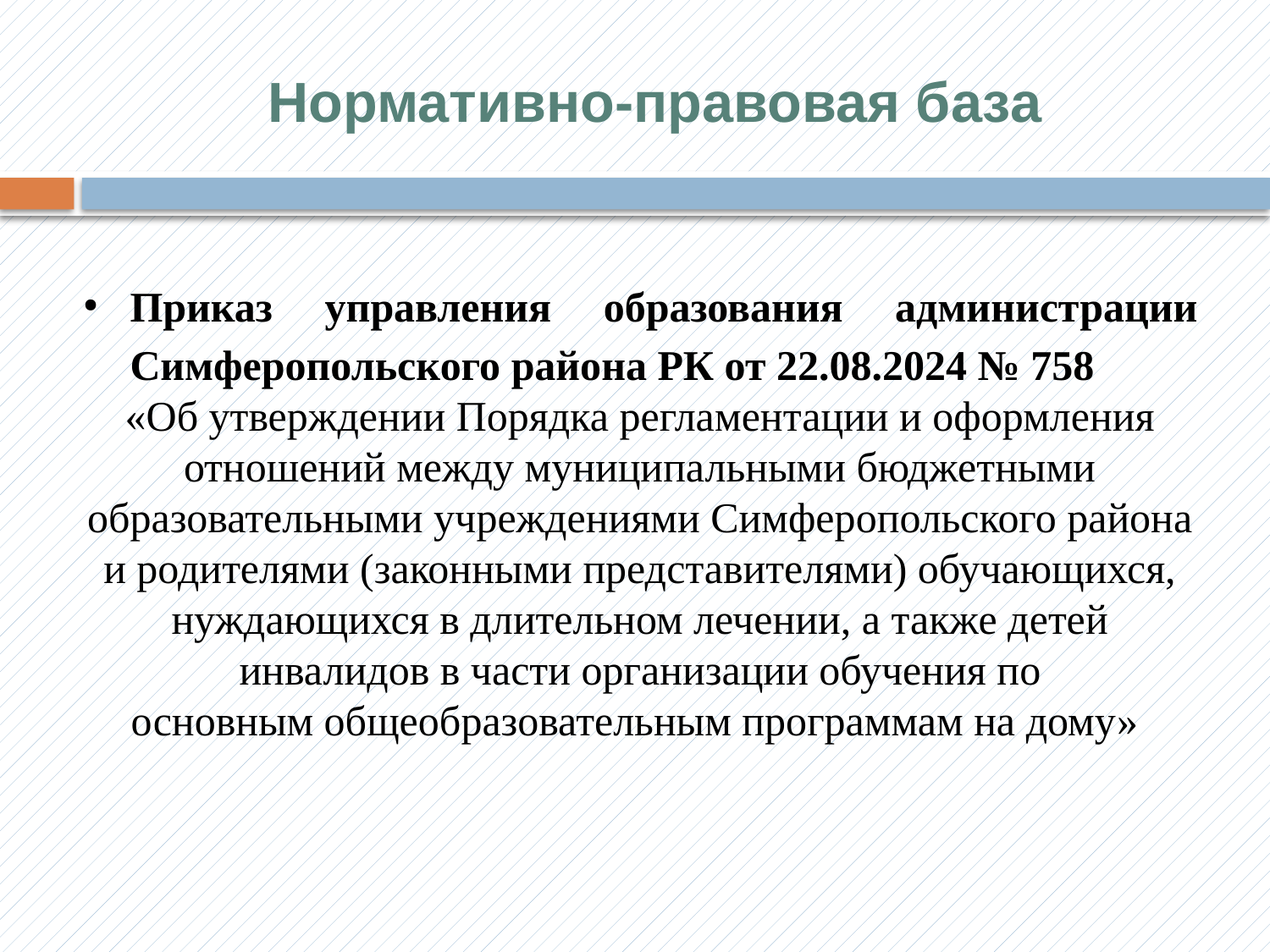

Нормативно-правовая база

#
Приказ управления образования администрации Симферопольского района РК от 22.08.2024 № 758
«Об утверждении Порядка регламентации и оформления отношений между муниципальными бюджетными образовательными учреждениями Симферопольского района
и родителями (законными представителями) обучающихся, нуждающихся в длительном лечении, а также детей инвалидов в части организации обучения по основным общеобразовательным программам на дому»